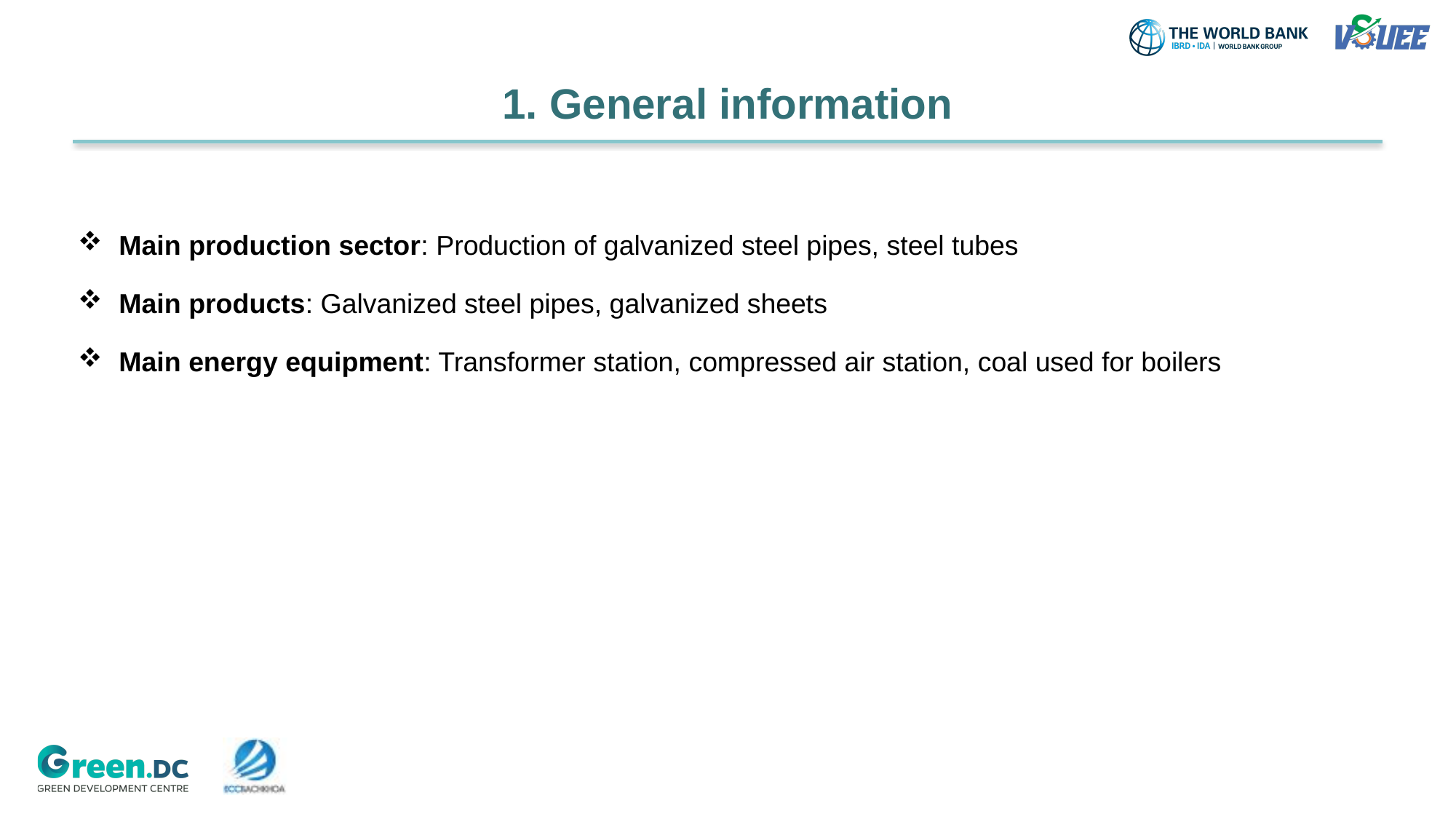

1. General information
Main production sector: Production of galvanized steel pipes, steel tubes
Main products: Galvanized steel pipes, galvanized sheets
Main energy equipment: Transformer station, compressed air station, coal used for boilers